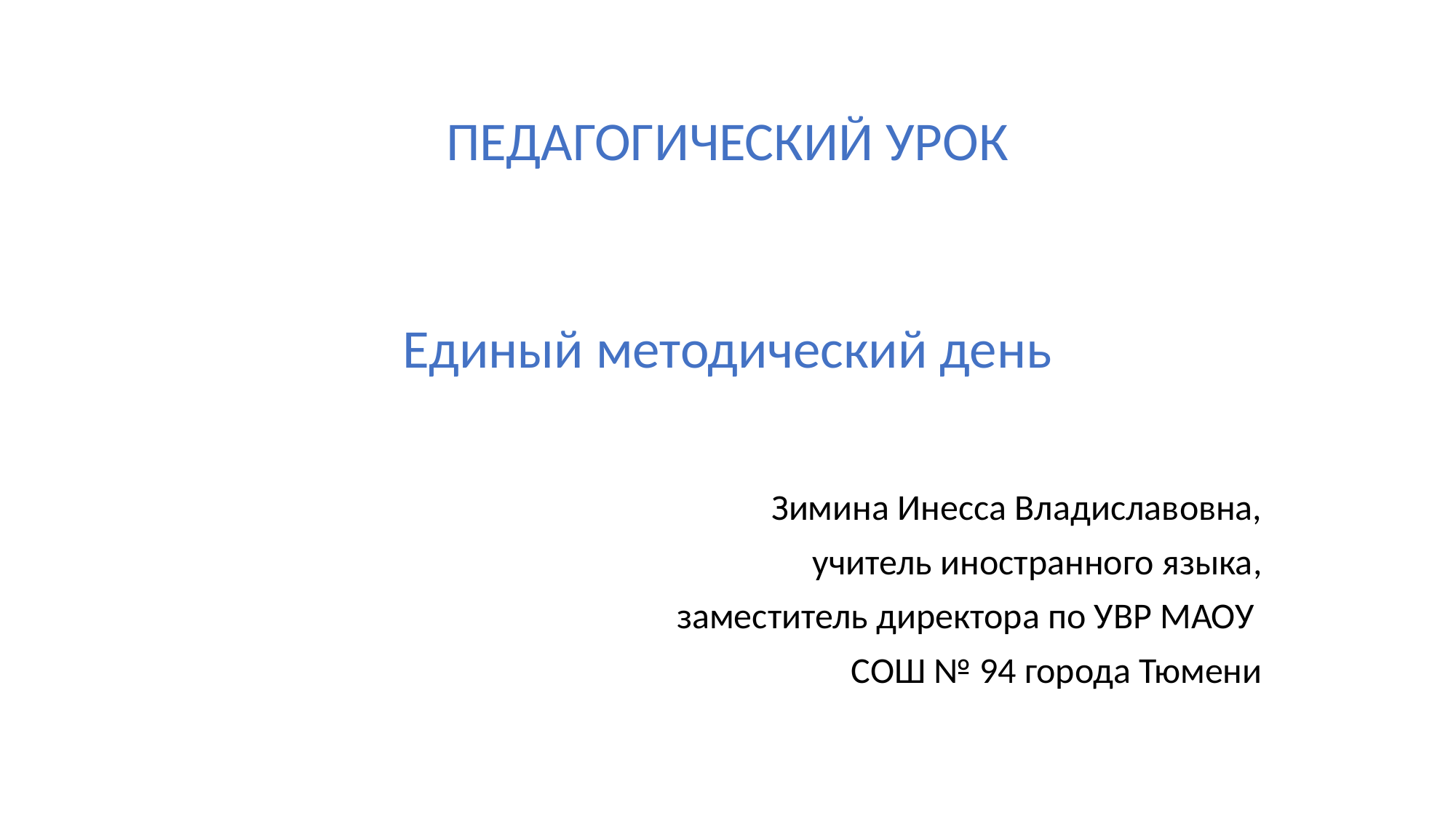

#
ПЕДАГОГИЧЕСКИЙ УРОК

Единый методический день

Зимина Инесса Владиславовна,
 учитель иностранного языка,
 заместитель директора по УВР МАОУ
СОШ № 94 города Тюмени